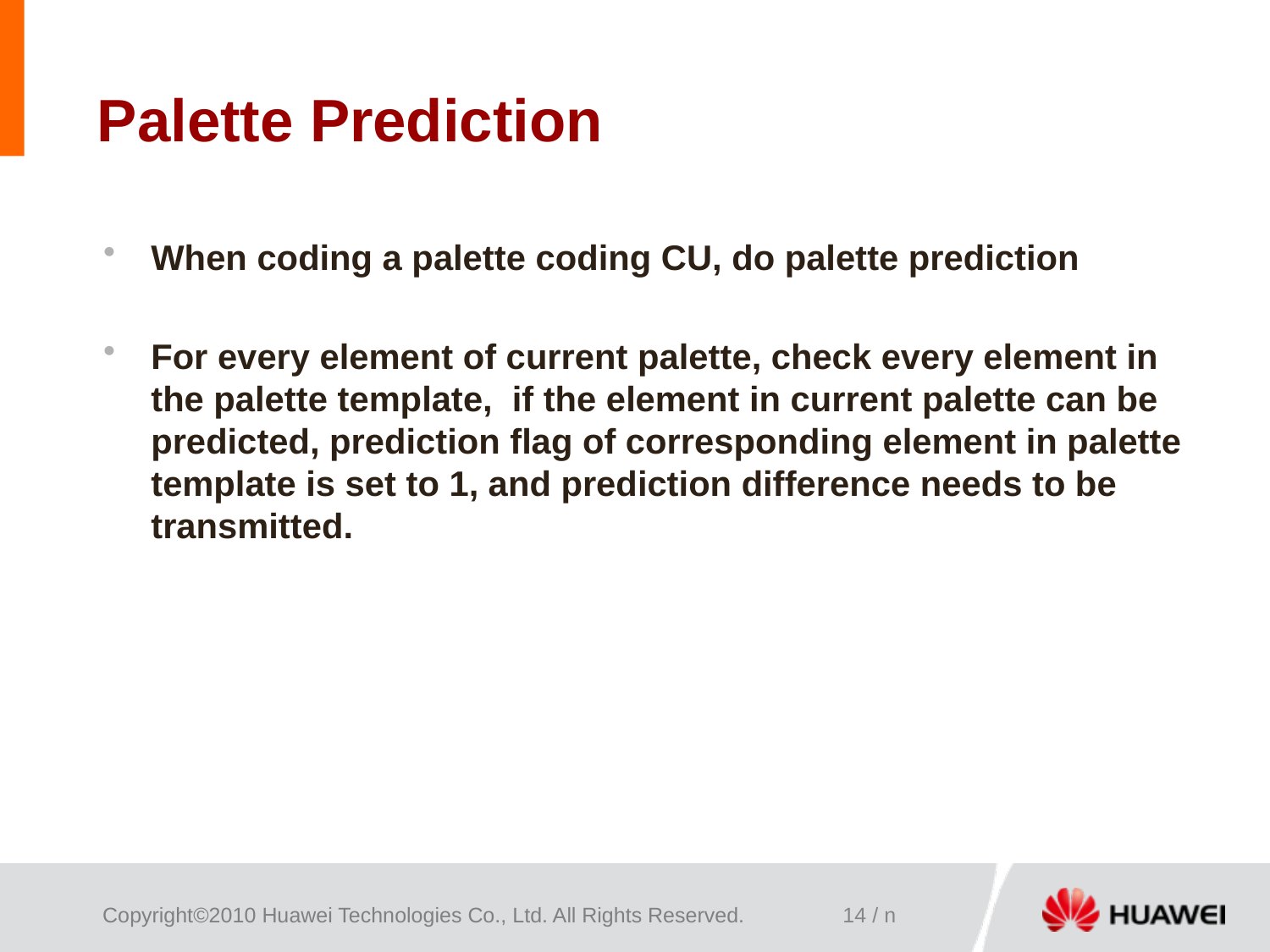

# Palette Prediction
When coding a palette coding CU, do palette prediction

For every element of current palette, check every element in the palette template,  if the element in current palette can be predicted, prediction flag of corresponding element in palette template is set to 1, and prediction difference needs to be transmitted.